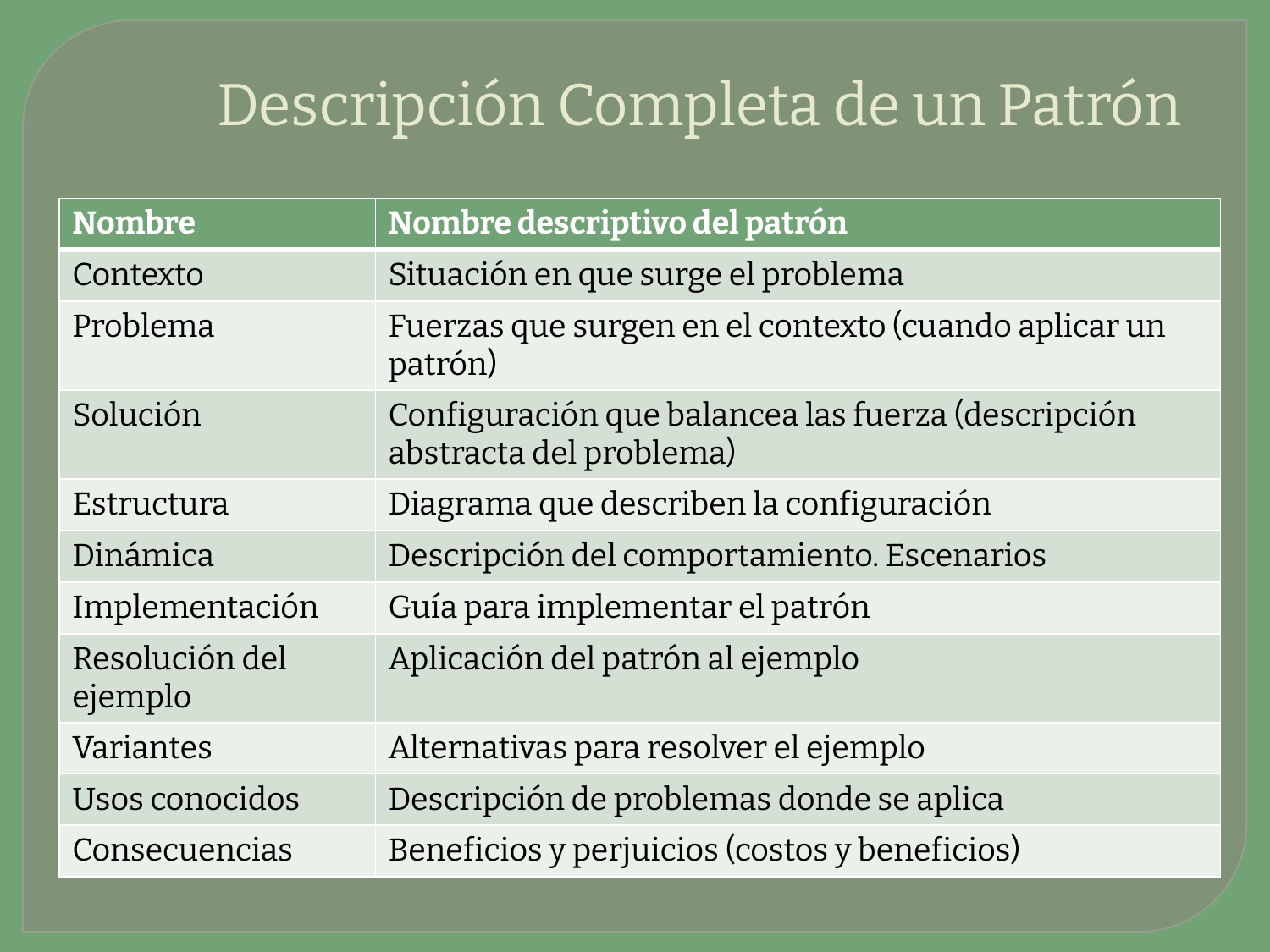

# Descripción Completa de un Patrón
| Nombre | Nombre descriptivo del patrón |
| --- | --- |
| Contexto | Situación en que surge el problema |
| Problema | Fuerzas que surgen en el contexto (cuando aplicar un patrón) |
| Solución | Configuración que balancea las fuerza (descripción abstracta del problema) |
| Estructura | Diagrama que describen la configuración |
| Dinámica | Descripción del comportamiento. Escenarios |
| Implementación | Guía para implementar el patrón |
| Resolución del ejemplo | Aplicación del patrón al ejemplo |
| Variantes | Alternativas para resolver el ejemplo |
| Usos conocidos | Descripción de problemas donde se aplica |
| Consecuencias | Beneficios y perjuicios (costos y beneficios) |